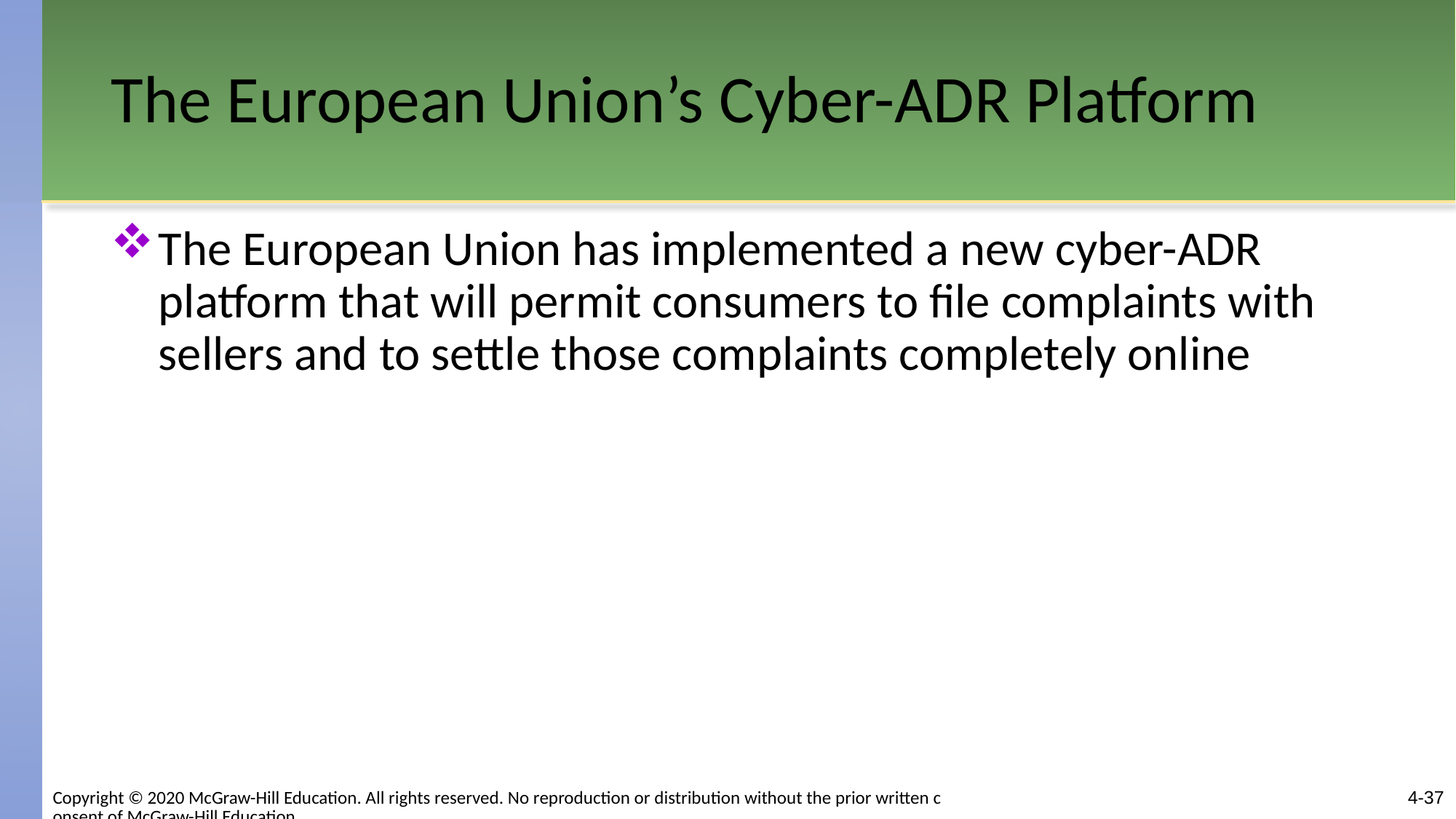

# The European Union’s Cyber-ADR Platform
The European Union has implemented a new cyber-ADR platform that will permit consumers to file complaints with sellers and to settle those complaints completely online
4-37
Copyright © 2020 McGraw-Hill Education. All rights reserved. No reproduction or distribution without the prior written consent of McGraw-Hill Education.